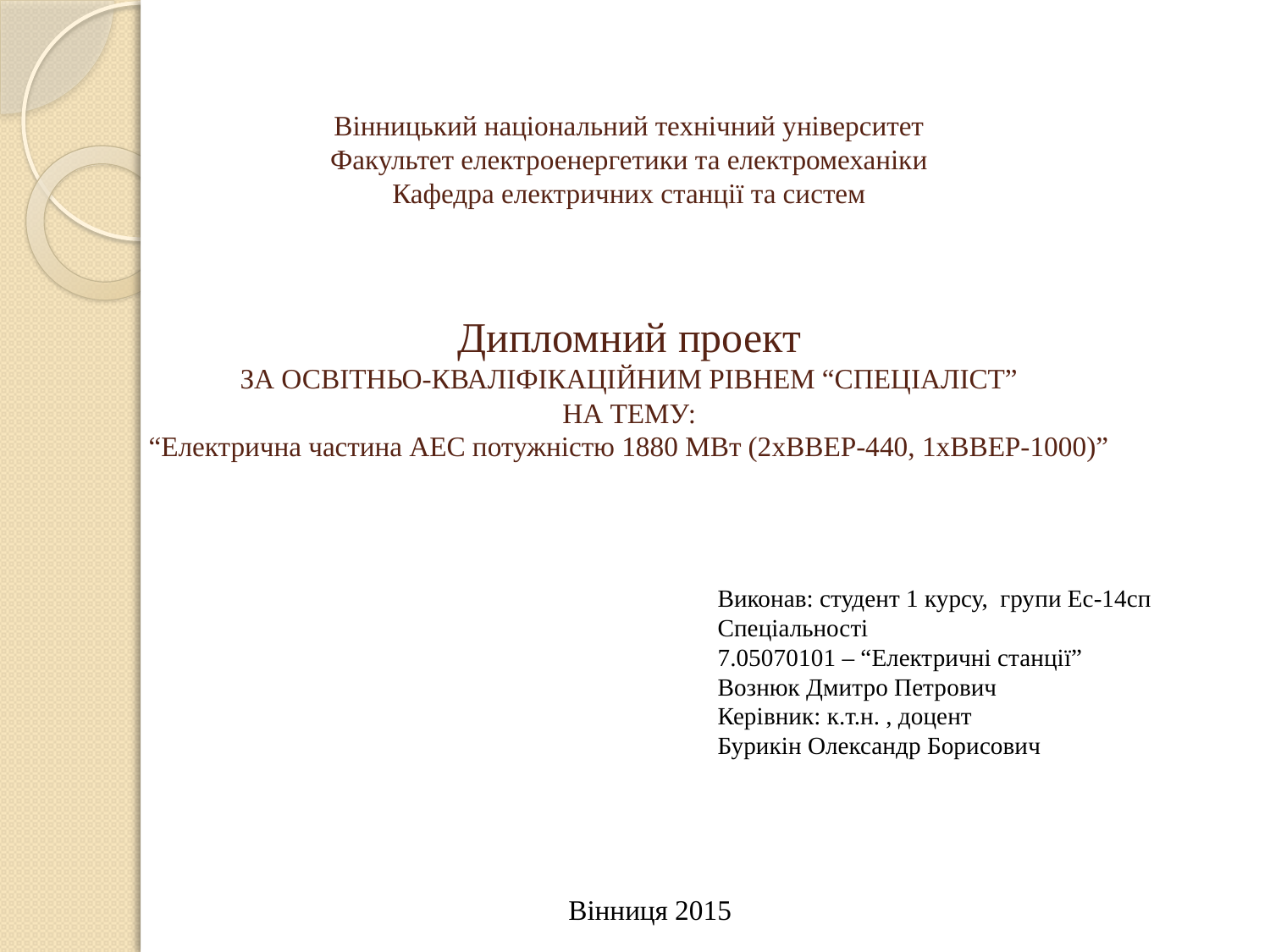

# Вінницький національний технічний університет Факультет електроенергетики та електромеханіки Кафедра електричних станції та систем Дипломний проект ЗА ОСВІТНЬО-КВАЛІФІКАЦІЙНИМ РІВНЕМ “СПЕЦІАЛІСТ” НА ТЕМУ: “Електрична частина АЕС потужністю 1880 МВт (2хВВЕР-440, 1хВВЕР-1000)”
Виконав: студент 1 курсу,  групи Ес-14сп
Спеціальності
7.05070101 – “Електричні станції”
Вознюк Дмитро Петрович
Керівник: к.т.н. , доцент
Бурикін Олександр Борисович
Вінниця 2015